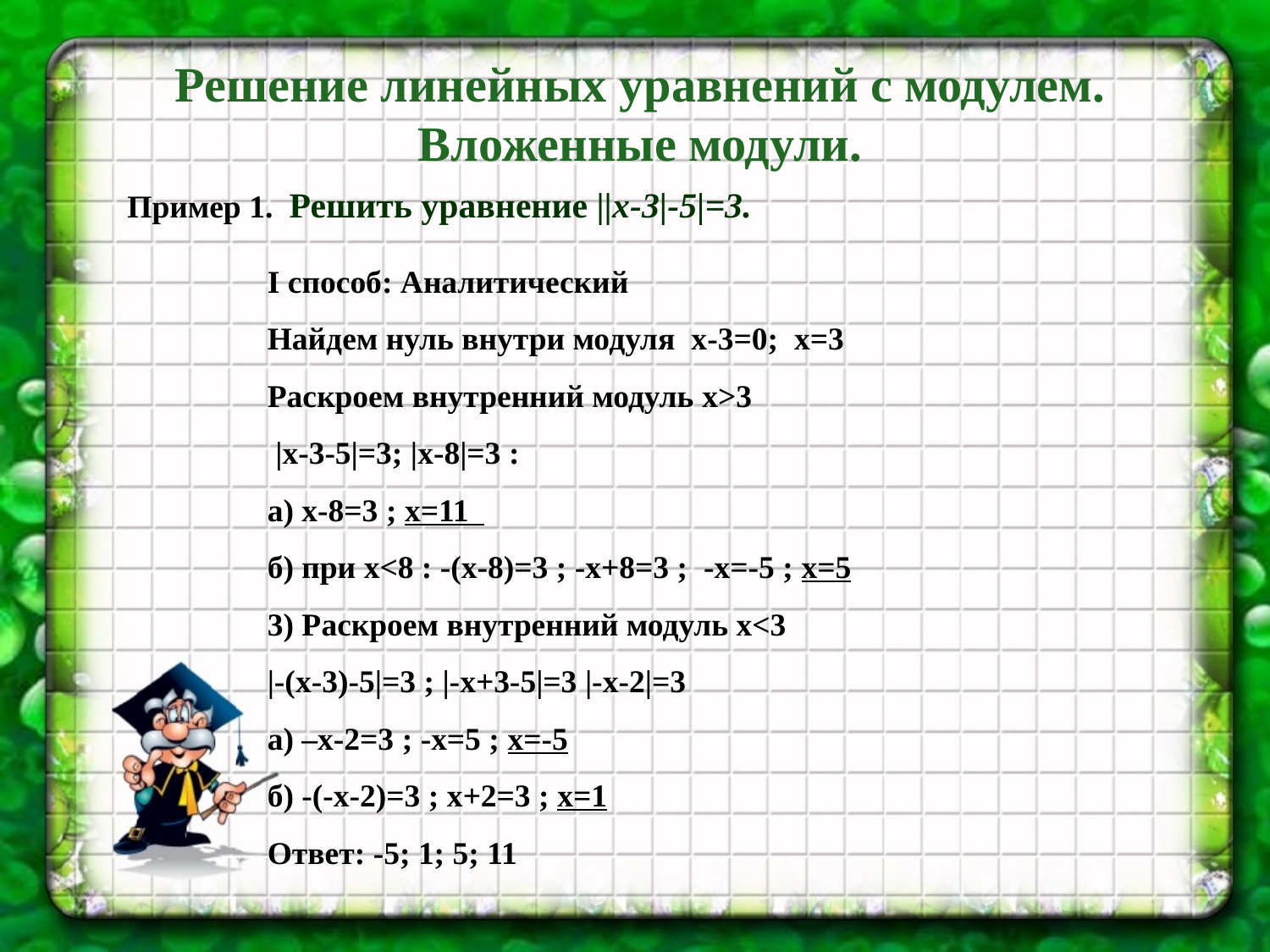

Решение линейных уравнений с модулем. Вложенные модули.

Пример 1.  Решить уравнение ||x-3|-5|=3.

I способ: Аналитический
Найдем нуль внутри модуля  x-3=0;  х=3
Раскроем внутренний модуль x>3
 |x-3-5|=3; |x-8|=3 :
а) х-8=3 ; х=11
б) при х<8 : -(х-8)=3 ; -х+8=3 ;  -х=-5 ; х=5
3) Раскроем внутренний модуль х<3
|-(x-3)-5|=3 ; |-x+3-5|=3 |-x-2|=3
а) –х-2=3 ; -х=5 ; х=-5
б) -(-х-2)=3 ; х+2=3 ; х=1
Ответ: -5; 1; 5; 11